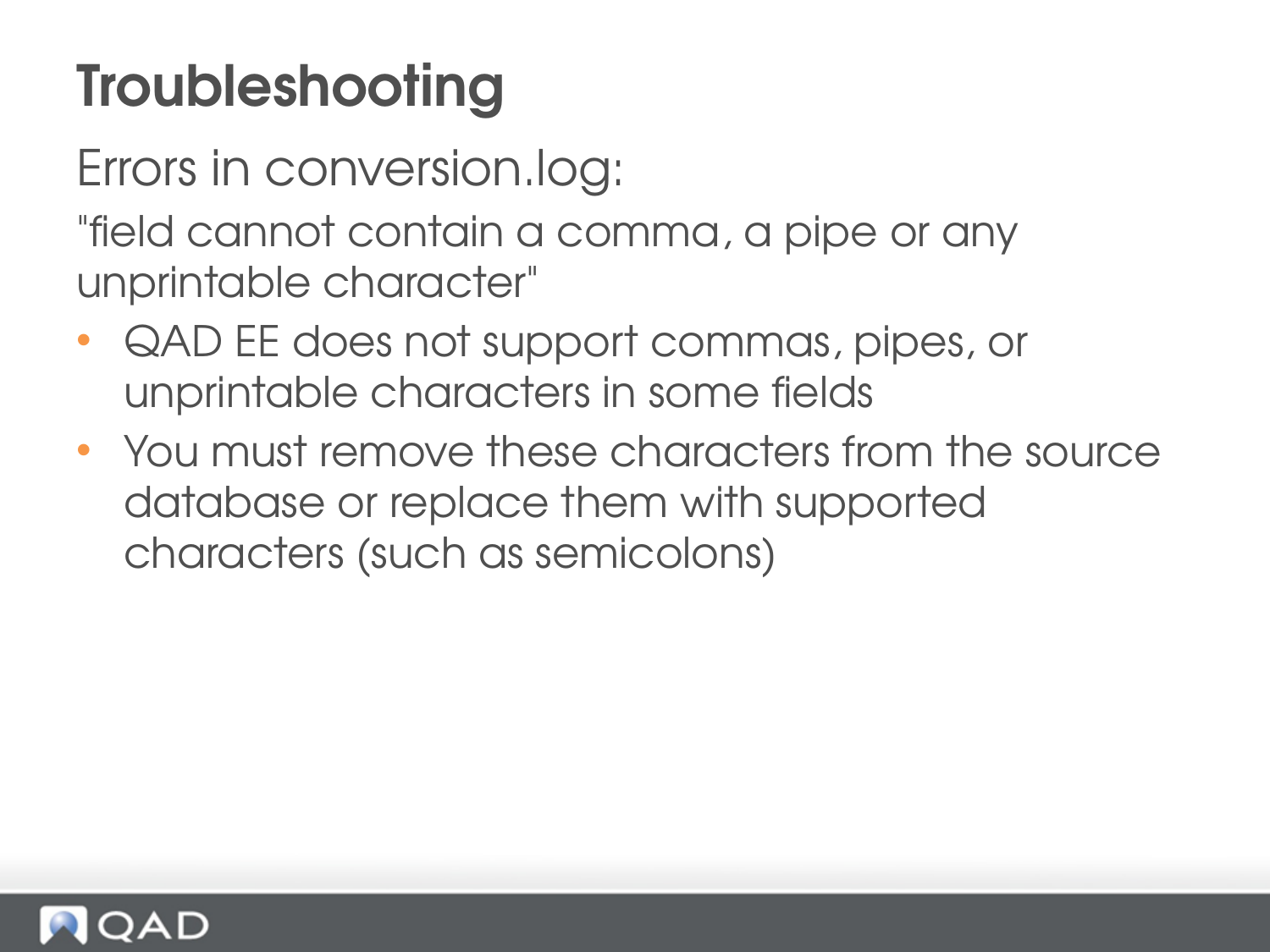

# Troubleshooting
Errors in conversion.log:
"field cannot contain a comma, a pipe or any unprintable character"
QAD EE does not support commas, pipes, or unprintable characters in some fields
You must remove these characters from the source database or replace them with supported characters (such as semicolons)